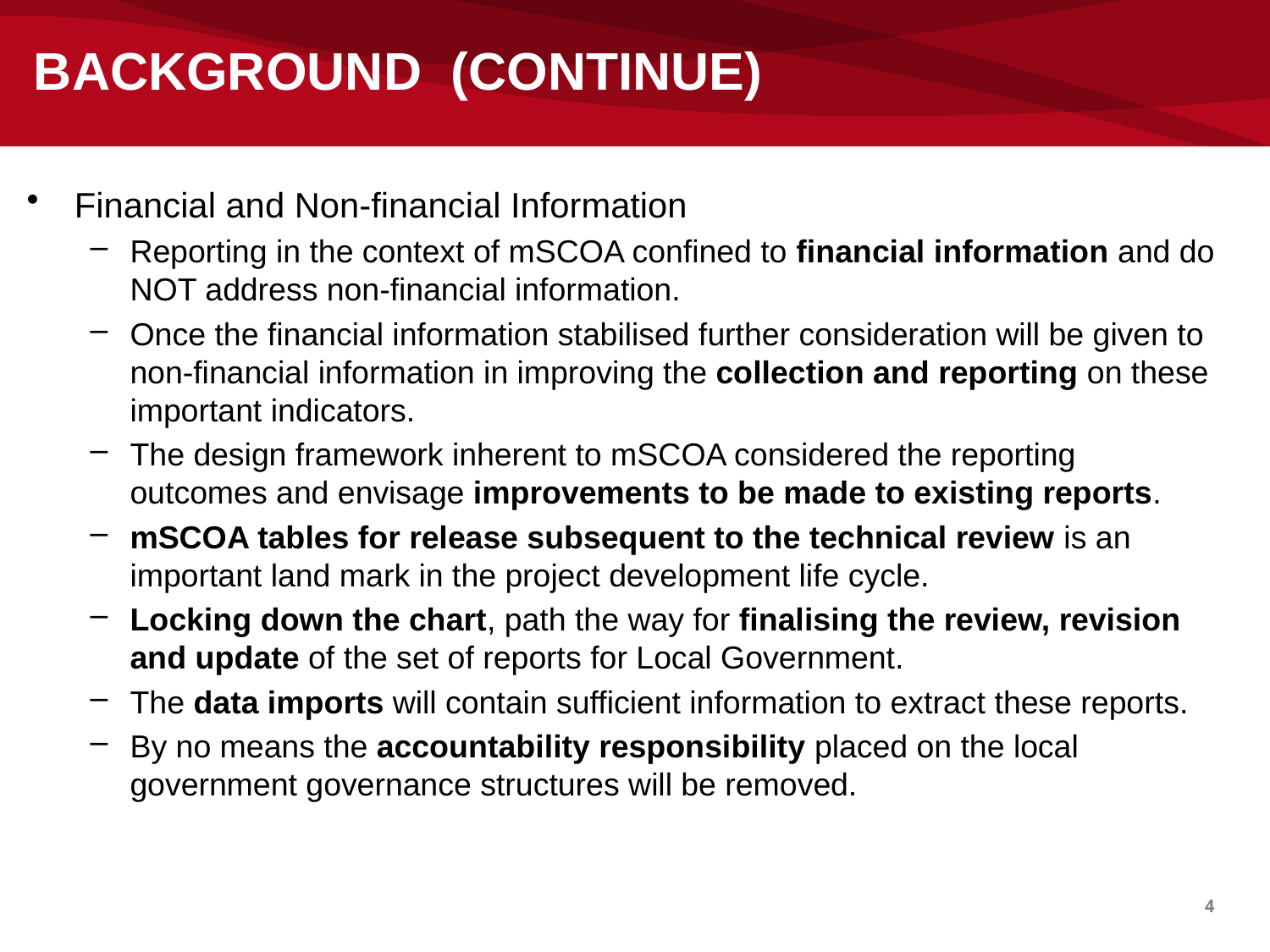

# BACKGROUND  (CONTINUE)
Financial and Non-financial Information
Reporting in the context of mSCOA confined to financial information and do NOT address non-financial information.
Once the financial information stabilised further consideration will be given to non-financial information in improving the collection and reporting on these important indicators.
The design framework inherent to mSCOA considered the reporting outcomes and envisage improvements to be made to existing reports.
mSCOA tables for release subsequent to the technical review is an important land mark in the project development life cycle.
Locking down the chart, path the way for finalising the review, revision and update of the set of reports for Local Government.
The data imports will contain sufficient information to extract these reports.
By no means the accountability responsibility placed on the local government governance structures will be removed.

4